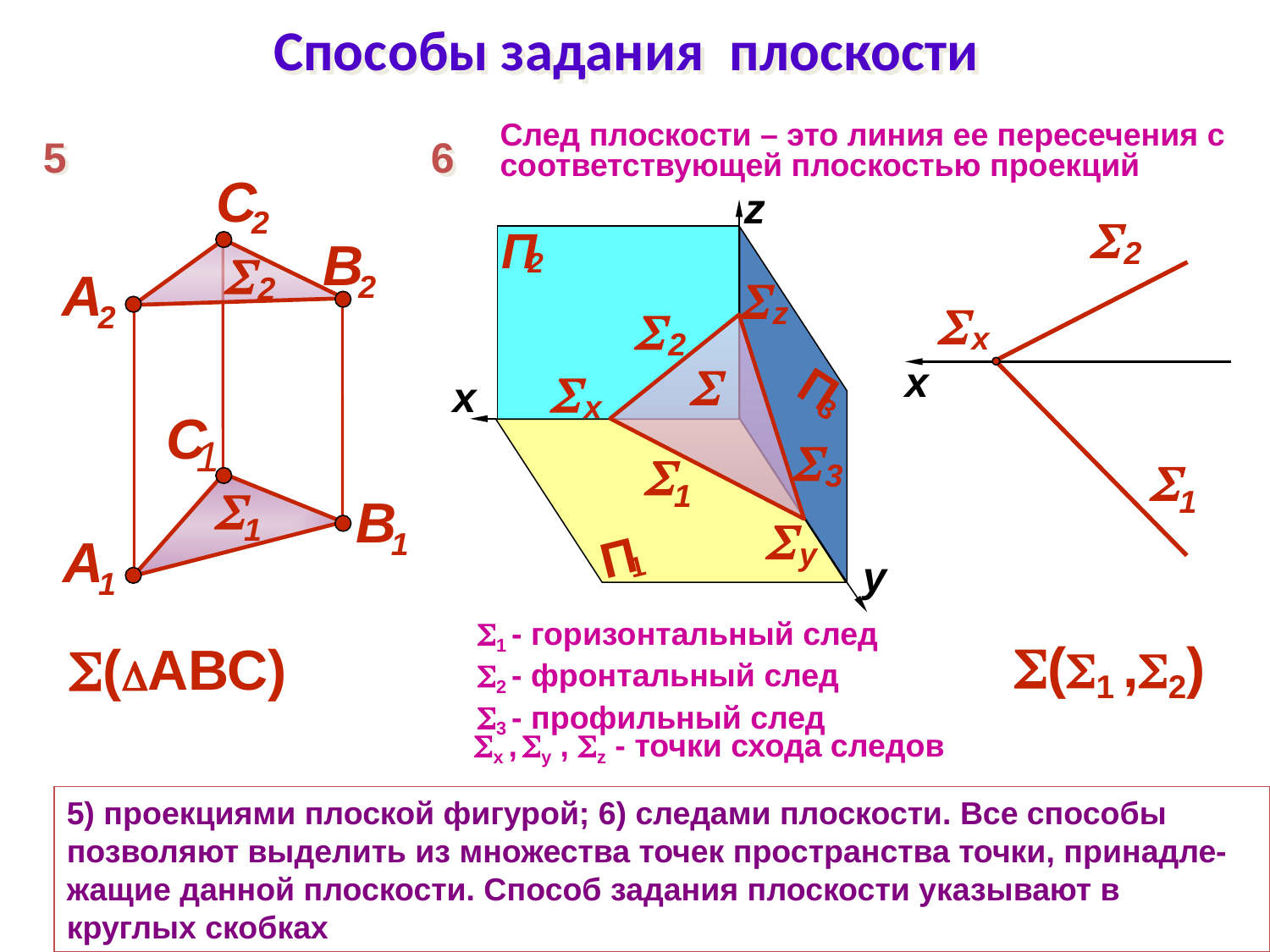

# Способы задания  плоскости
След плоскости – это линия ее пересечения с соответствующей плоскостью проекций
5
С
2
В
2

Σ
2

А
2

С
1

Σ
1

В
1

А
1

Σ(ΔАВС)
6
П
2

П
3
x

П
1

Σ
z
Σ
2

Σ
Σ
х
Σ
3
Σ
1
Σ
y
Σ1 - горизонтальный след
Σ2 - фронтальный след
Σ3 - профильный след
z

y

Σx , Σy , Σz - точки схода следов
Σ
2

Σ
х
x

Σ
1
Σ(Σ1 ,Σ2)
5) проекциями плоской фигурой; 6) следами плоскости. Все способы позволяют выделить из множества точек пространства точки, принадле-жащие данной плоскости. Способ задания плоскости указывают в круглых скобках